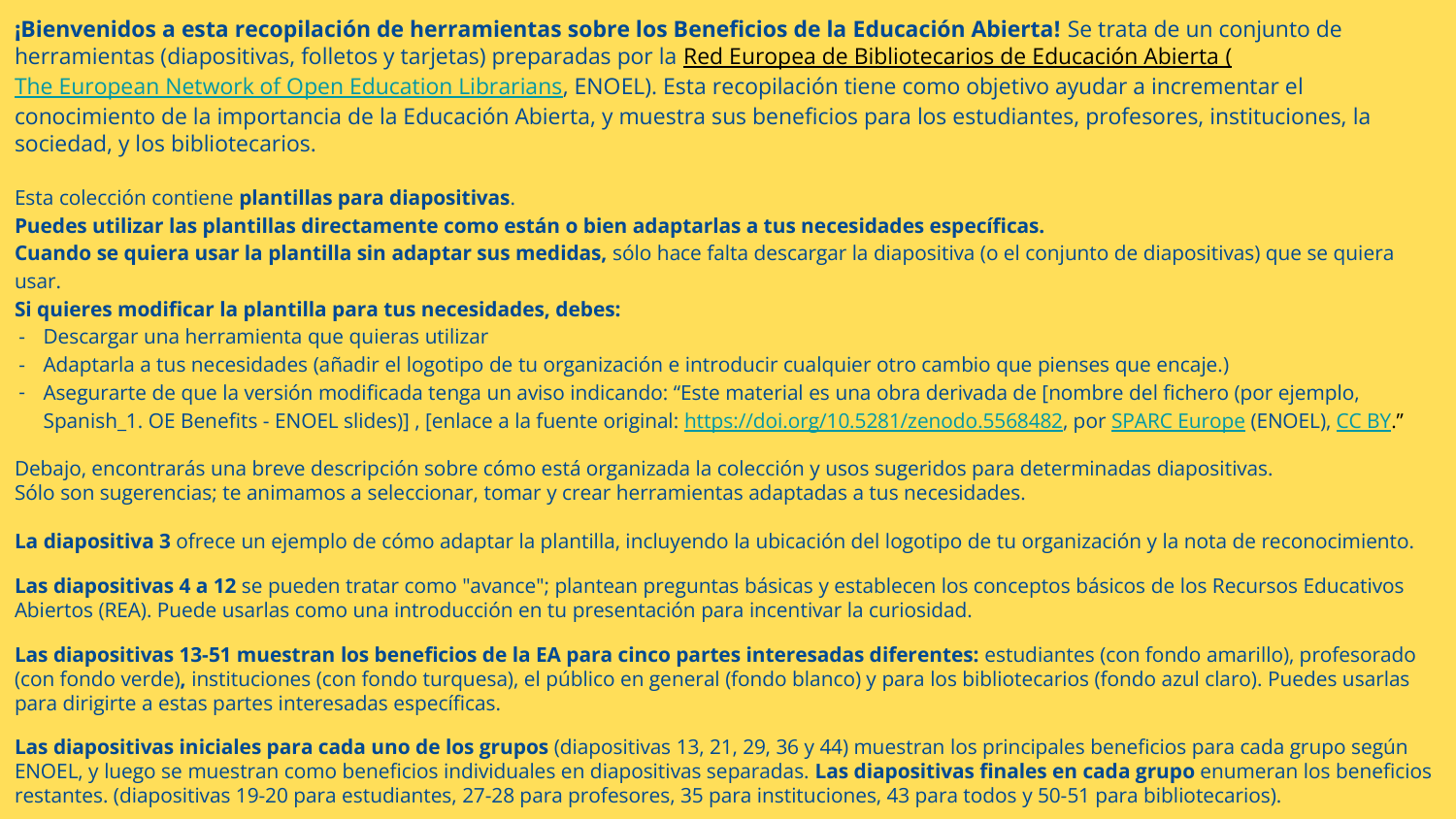

¡Bienvenidos a esta recopilación de herramientas sobre los Beneficios de la Educación Abierta! Se trata de un conjunto de herramientas (diapositivas, folletos y tarjetas) preparadas por la Red Europea de Bibliotecarios de Educación Abierta ( The European Network of Open Education Librarians, ENOEL). Esta recopilación tiene como objetivo ayudar a incrementar el conocimiento de la importancia de la Educación Abierta, y muestra sus beneficios para los estudiantes, profesores, instituciones, la sociedad, y los bibliotecarios.

Esta colección contiene plantillas para diapositivas.
Puedes utilizar las plantillas directamente como están o bien adaptarlas a tus necesidades específicas.
Cuando se quiera usar la plantilla sin adaptar sus medidas, sólo hace falta descargar la diapositiva (o el conjunto de diapositivas) que se quiera usar.
Si quieres modificar la plantilla para tus necesidades, debes:
Descargar una herramienta que quieras utilizar
Adaptarla a tus necesidades (añadir el logotipo de tu organización e introducir cualquier otro cambio que pienses que encaje.)
Asegurarte de que la versión modificada tenga un aviso indicando: “Este material es una obra derivada de [nombre del fichero (por ejemplo, Spanish_1. OE Benefits - ENOEL slides)] , [enlace a la fuente original: https://doi.org/10.5281/zenodo.5568482, por SPARC Europe (ENOEL), CC BY.”
Debajo, encontrarás una breve descripción sobre cómo está organizada la colección y usos sugeridos para determinadas diapositivas.
Sólo son sugerencias; te animamos a seleccionar, tomar y crear herramientas adaptadas a tus necesidades.

La diapositiva 3 ofrece un ejemplo de cómo adaptar la plantilla, incluyendo la ubicación del logotipo de tu organización y la nota de reconocimiento.
Las diapositivas 4 a 12 se pueden tratar como "avance"; plantean preguntas básicas y establecen los conceptos básicos de los Recursos Educativos Abiertos (REA). Puede usarlas como una introducción en tu presentación para incentivar la curiosidad.
Las diapositivas 13-51 muestran los beneficios de la EA para cinco partes interesadas diferentes: estudiantes (con fondo amarillo), profesorado (con fondo verde), instituciones (con fondo turquesa), el público en general (fondo blanco) y para los bibliotecarios (fondo azul claro). Puedes usarlas para dirigirte a estas partes interesadas específicas.
Las diapositivas iniciales para cada uno de los grupos (diapositivas 13, 21, 29, 36 y 44) muestran los principales beneficios para cada grupo según ENOEL, y luego se muestran como beneficios individuales en diapositivas separadas. Las diapositivas finales en cada grupo enumeran los beneficios restantes. (diapositivas 19-20 para estudiantes, 27-28 para profesores, 35 para instituciones, 43 para todos y 50-51 para bibliotecarios).